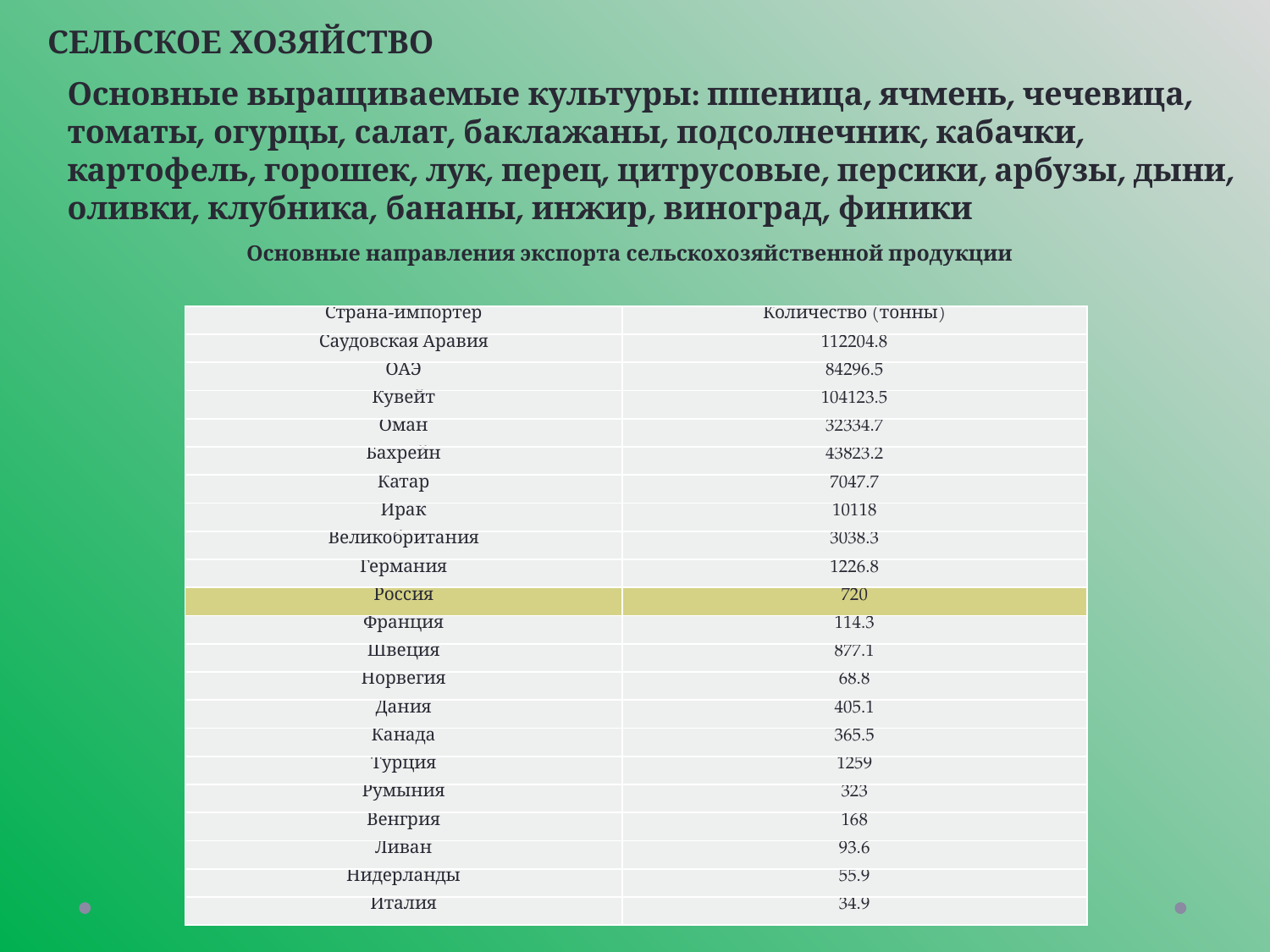

СЕЛЬСКОЕ ХОЗЯЙСТВО
Основные выращиваемые культуры: пшеница, ячмень, чечевица, томаты, огурцы, салат, баклажаны, подсолнечник, кабачки, картофель, горошек, лук, перец, цитрусовые, персики, арбузы, дыни, оливки, клубника, бананы, инжир, виноград, финики
Основные направления экспорта сельскохозяйственной продукции
| Страна-импортер | Количество (тонны) |
| --- | --- |
| Саудовская Аравия | 112204.8 |
| ОАЭ | 84296.5 |
| Кувейт | 104123.5 |
| Оман | 32334.7 |
| Бахрейн | 43823.2 |
| Катар | 7047.7 |
| Ирак | 10118 |
| Великобритания | 3038.3 |
| Германия | 1226.8 |
| Россия | 720 |
| Франция | 114.3 |
| Швеция | 877.1 |
| Норвегия | 68.8 |
| Дания | 405.1 |
| Канада | 365.5 |
| Турция | 1259 |
| Румыния | 323 |
| Венгрия | 168 |
| Ливан | 93.6 |
| Нидерланды | 55.9 |
| Италия | 34.9 |